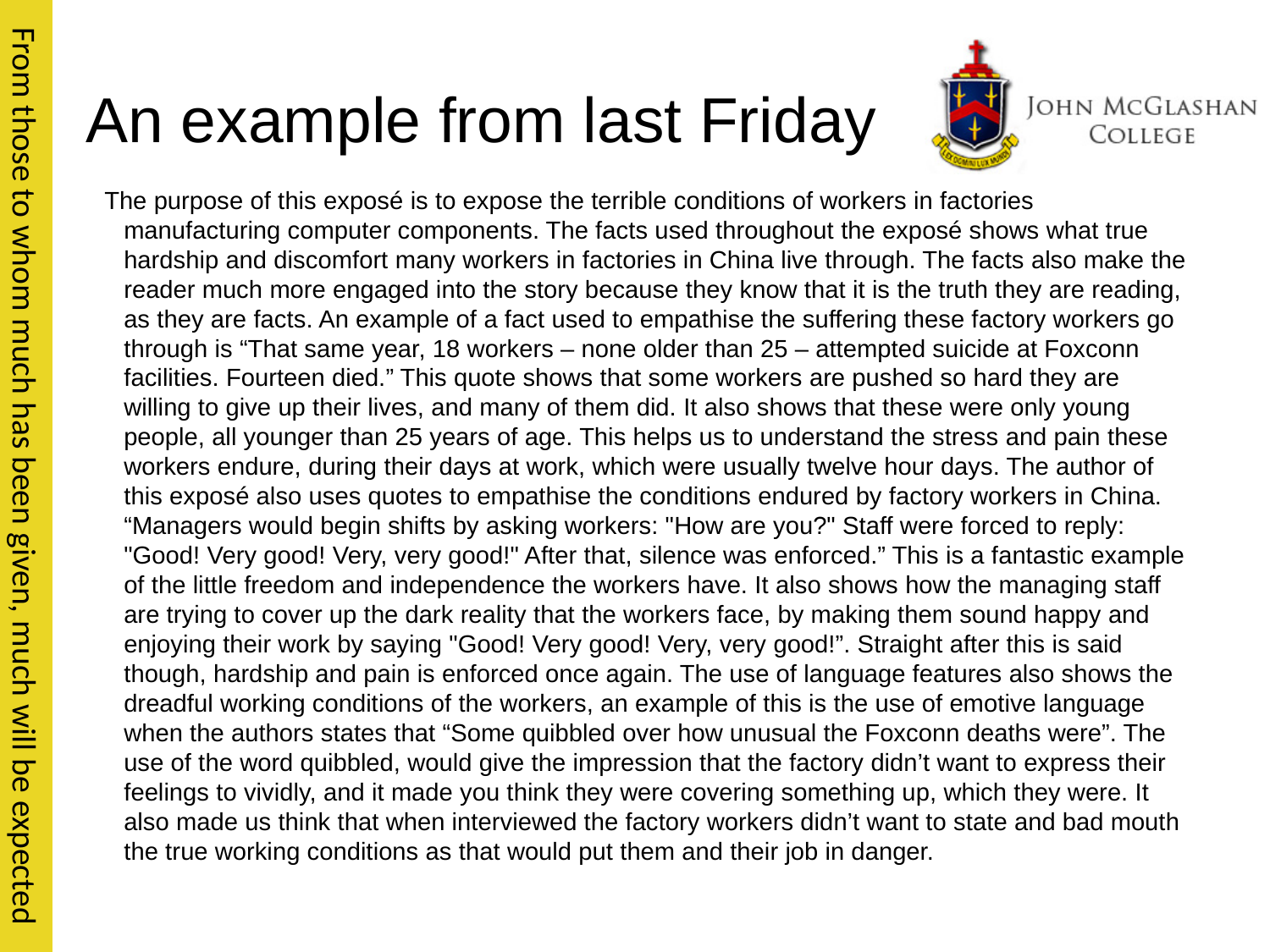

# An example from last Friday
The purpose of this exposé is to expose the terrible conditions of workers in factories manufacturing computer components. The facts used throughout the exposé shows what true hardship and discomfort many workers in factories in China live through. The facts also make the reader much more engaged into the story because they know that it is the truth they are reading, as they are facts. An example of a fact used to empathise the suffering these factory workers go through is “That same year, 18 workers – none older than 25 – attempted suicide at Foxconn facilities. Fourteen died.” This quote shows that some workers are pushed so hard they are willing to give up their lives, and many of them did. It also shows that these were only young people, all younger than 25 years of age. This helps us to understand the stress and pain these workers endure, during their days at work, which were usually twelve hour days. The author of this exposé also uses quotes to empathise the conditions endured by factory workers in China.  “Managers would begin shifts by asking workers: "How are you?" Staff were forced to reply: "Good! Very good! Very, very good!" After that, silence was enforced.” This is a fantastic example of the little freedom and independence the workers have. It also shows how the managing staff are trying to cover up the dark reality that the workers face, by making them sound happy and enjoying their work by saying "Good! Very good! Very, very good!”. Straight after this is said though, hardship and pain is enforced once again. The use of language features also shows the dreadful working conditions of the workers, an example of this is the use of emotive language when the authors states that “Some quibbled over how unusual the Foxconn deaths were”. The use of the word quibbled, would give the impression that the factory didn’t want to express their feelings to vividly, and it made you think they were covering something up, which they were. It also made us think that when interviewed the factory workers didn’t want to state and bad mouth the true working conditions as that would put them and their job in danger.